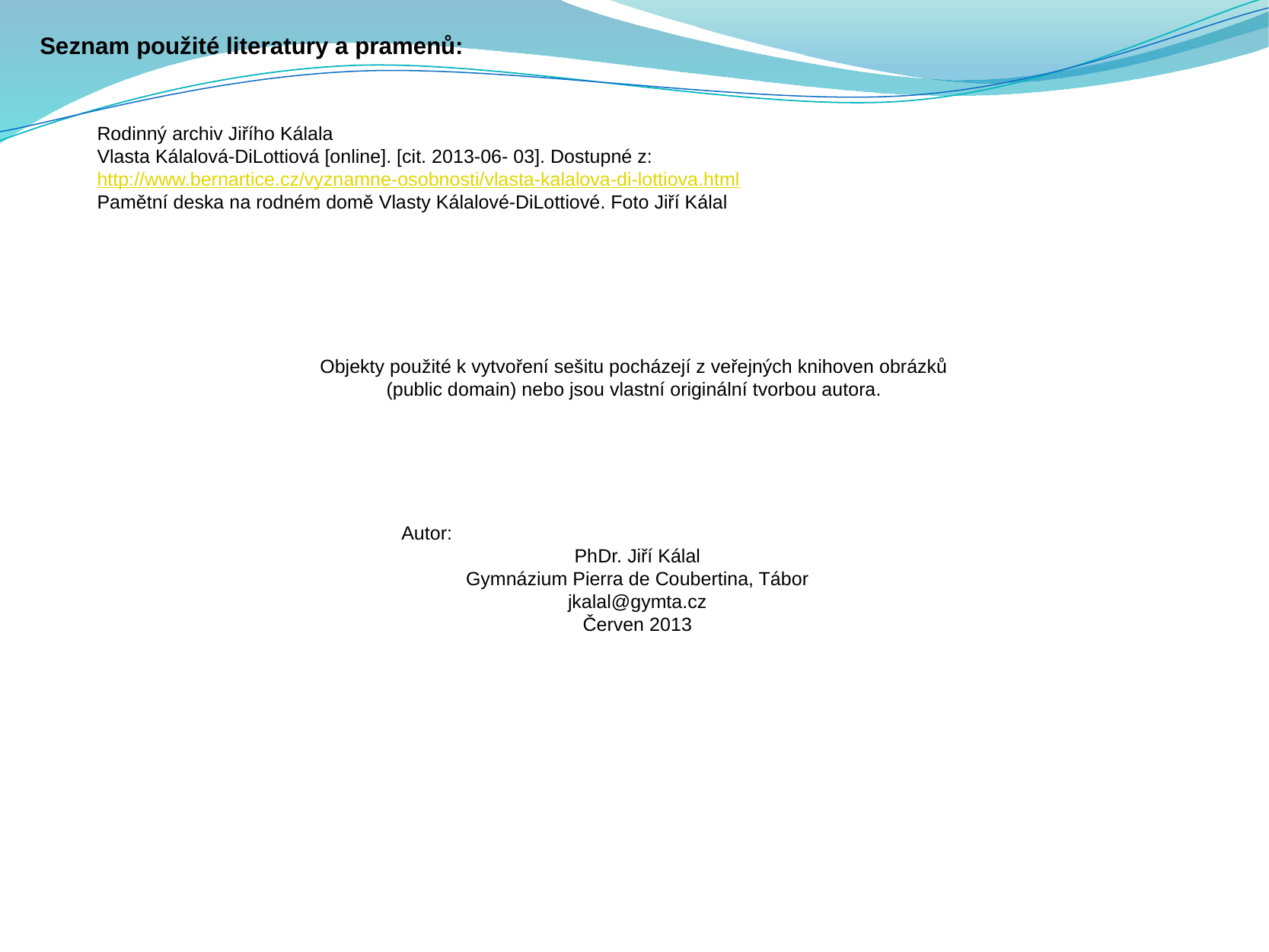

Seznam použité literatury a pramenů:
Rodinný archiv Jiřího Kálala
Vlasta Kálalová-DiLottiová [online]. [cit. 2013-06- 03]. Dostupné z:
http://www.bernartice.cz/vyznamne-osobnosti/vlasta-kalalova-di-lottiova.html
Pamětní deska na rodném domě Vlasty Kálalové-DiLottiové. Foto Jiří Kálal

Objekty použité k vytvoření sešitu pocházejí z veřejných knihoven obrázků (public domain) nebo jsou vlastní originální tvorbou autora.
Autor:
PhDr. Jiří Kálal
Gymnázium Pierra de Coubertina, Tábor
jkalal@gymta.cz
Červen 2013